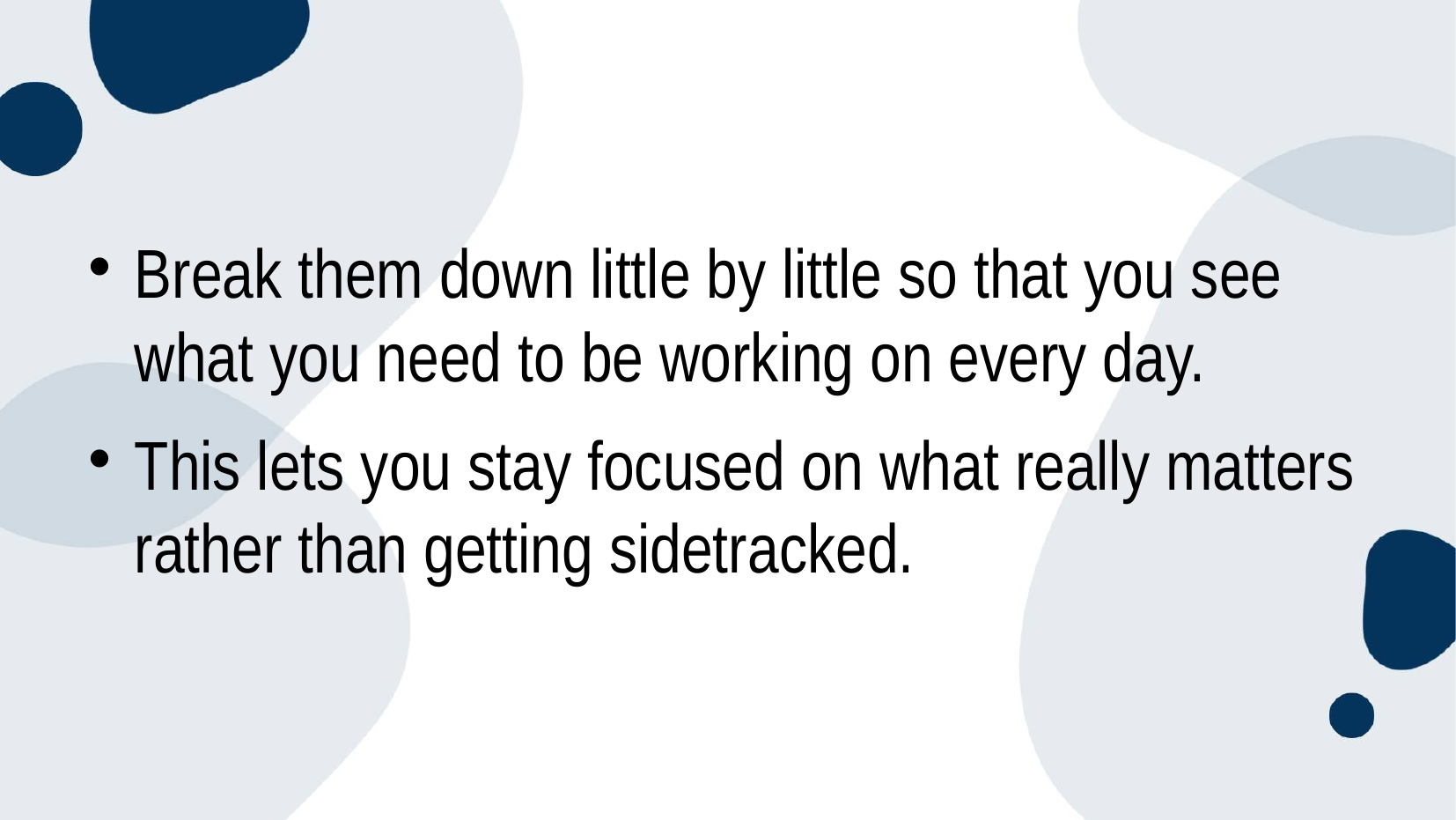

Break them down little by little so that you see what you need to be working on every day.
This lets you stay focused on what really matters rather than getting sidetracked.